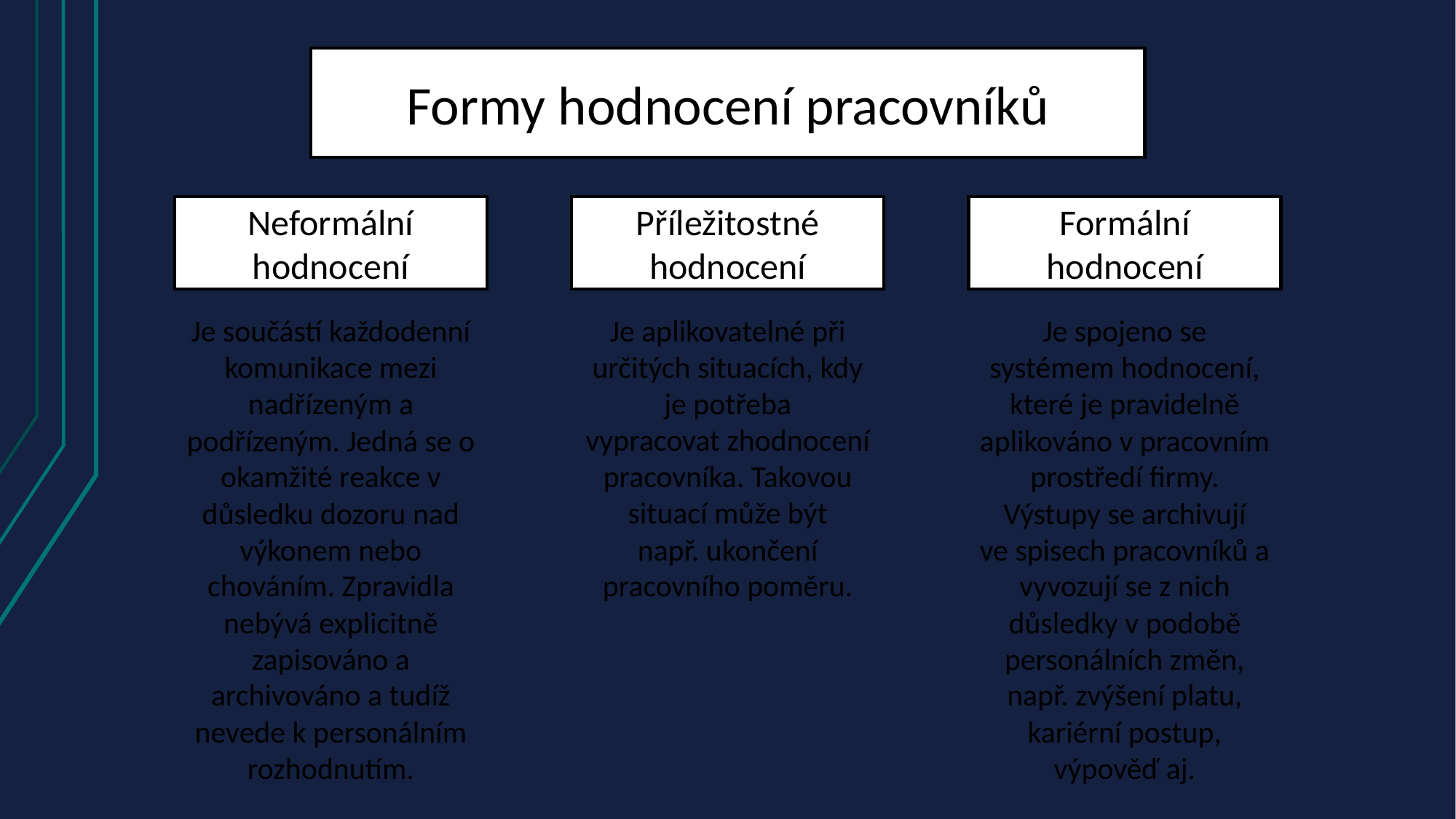

Formy hodnocení pracovníků
Příležitostné hodnocení
Formální hodnocení
Neformální hodnocení
Je součástí každodenní komunikace mezi nadřízeným a podřízeným. Jedná se o okamžité reakce v důsledku dozoru nad
výkonem nebo chováním. Zpravidla nebývá explicitně zapisováno a
archivováno a tudíž nevede k personálním rozhodnutím.
Je aplikovatelné při určitých situacích, kdy je potřeba
vypracovat zhodnocení pracovníka. Takovou situací může být
např. ukončení pracovního poměru.
Je spojeno se systémem hodnocení, které je pravidelně
aplikováno v pracovním prostředí firmy. Výstupy se archivují
ve spisech pracovníků a vyvozují se z nich důsledky v podobě
personálních změn, např. zvýšení platu, kariérní postup,
výpověď aj.